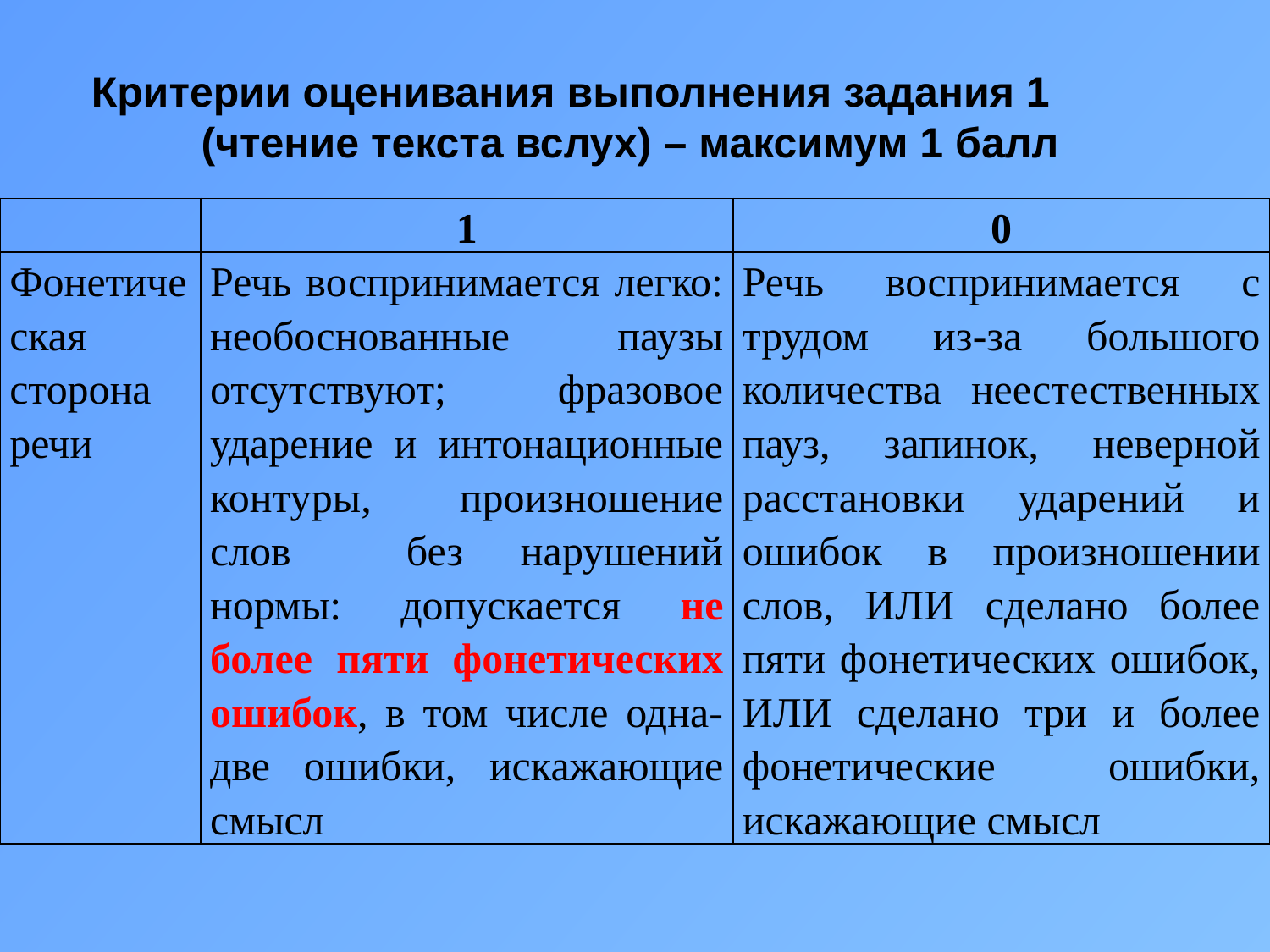

Критерии оценивания выполнения задания 1
(чтение текста вслух) – максимум 1 балл

|  | 1 | 0 |
| --- | --- | --- |
| Фонетическая сторона речи | Речь воспринимается легко: необоснованные паузы отсутствуют; фразовое ударение и интонационные контуры, произношение слов без нарушений нормы: допускается не более пяти фонетических ошибок, в том числе одна-две ошибки, искажающие смысл | Речь воспринимается с трудом из-за большого количества неестественных пауз, запинок, неверной расстановки ударений и ошибок в произношении слов, ИЛИ сделано более пяти фонетических ошибок, ИЛИ сделано три и более фонетические ошибки, искажающие смысл |